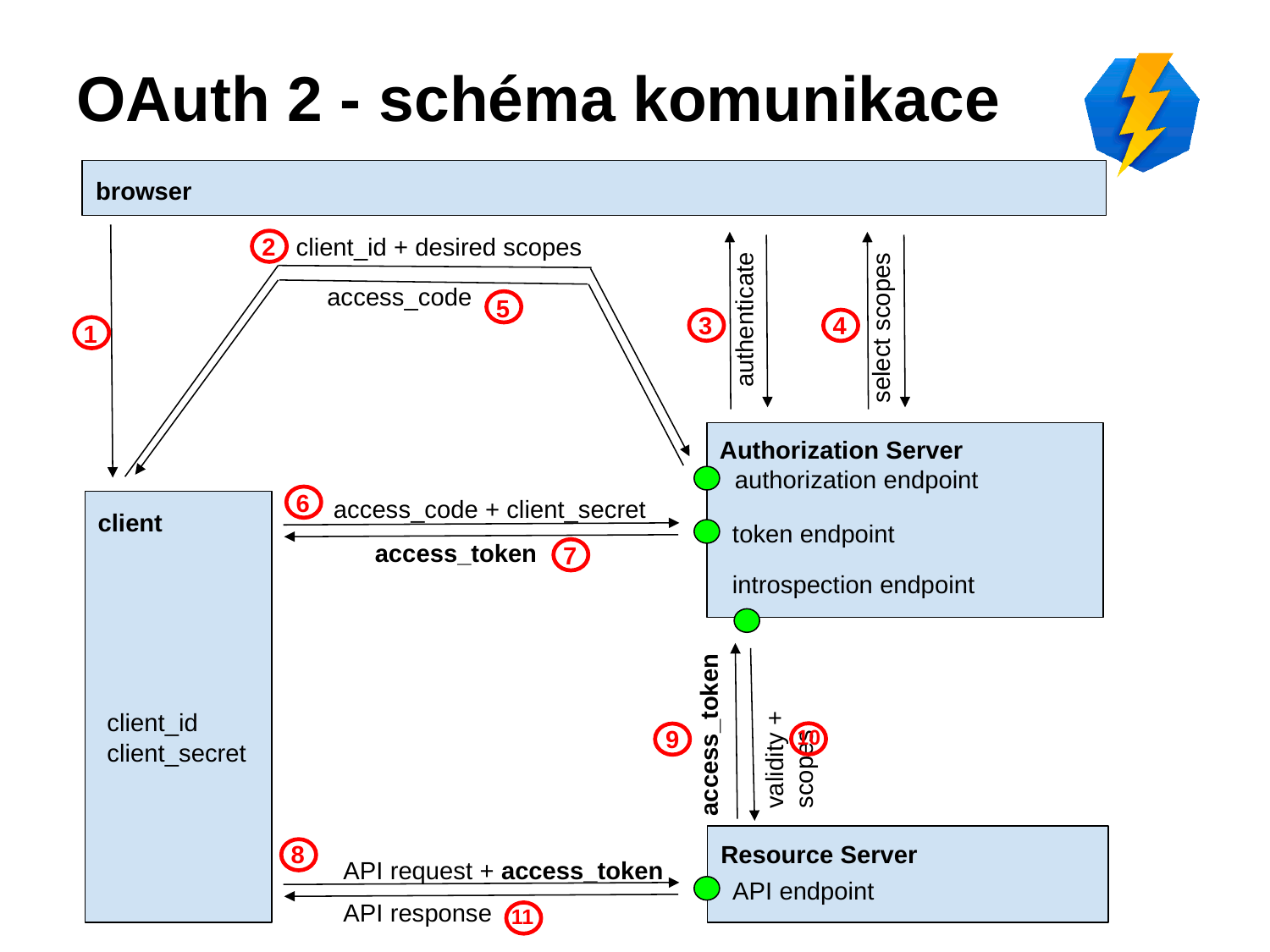

# OAuth 2 - schéma komunikace

browser
2

client_id + desired scopes
access_code
5

authenticate
4

3

select scopes
1

Authorization Server

authorization endpoint

6

access_code + client_secret

client
token endpoint

access_token
7

introspection endpoint

validity + scopes
access_token
client_id
client_secret
9

10

8

Resource Server
API endpoint

API request + access_token
API response
11